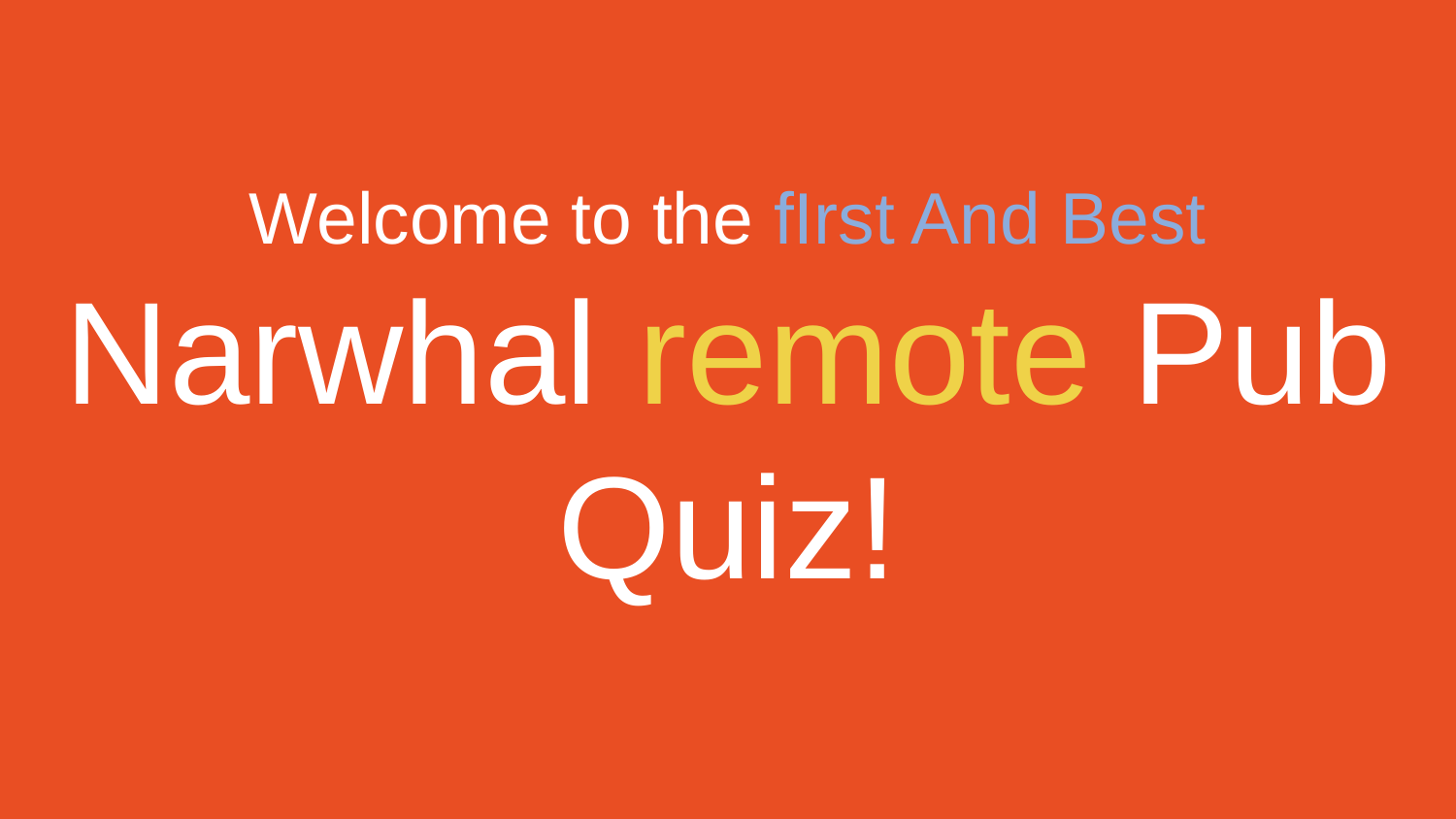

# Welcome to the fIrst And Best
Narwhal remote Pub Quiz!